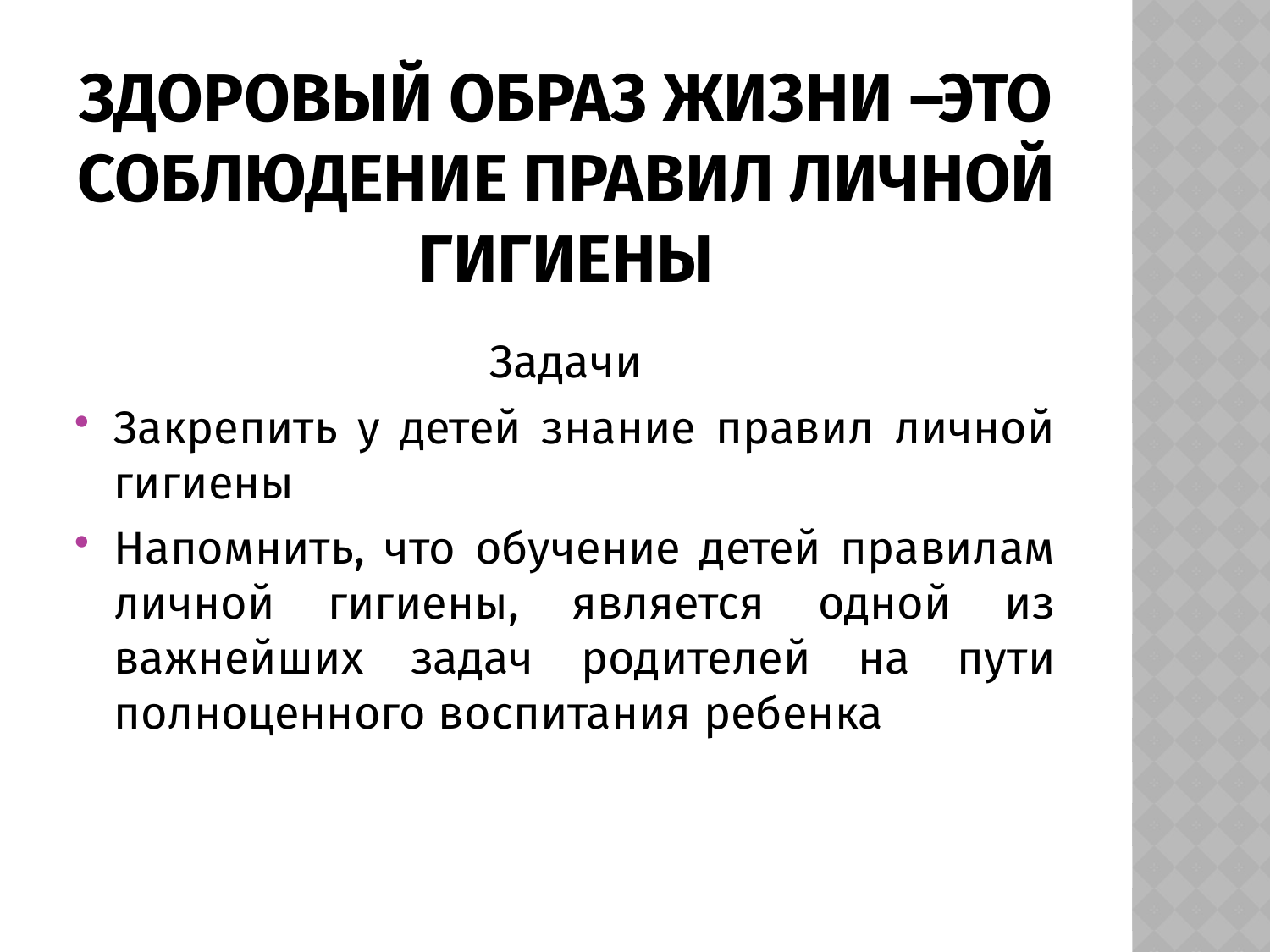

# Здоровый образ жизни –это соблюдение правил личной гигиены
Задачи
Закрепить у детей знание правил личной гигиены
Напомнить, что обучение детей правилам личной гигиены, является одной из важнейших задач родителей на пути полноценного воспитания ребенка